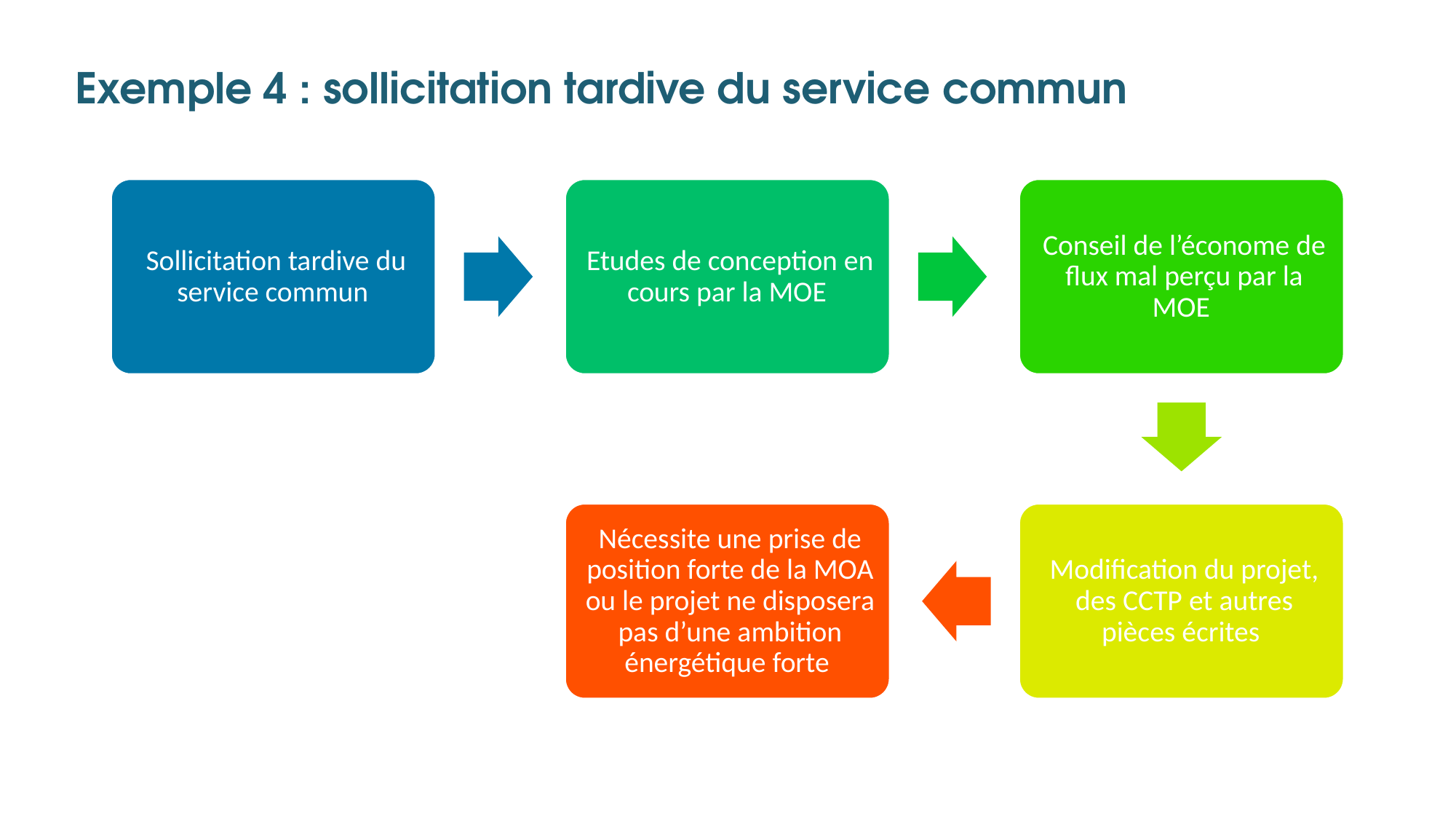

# Exemple 4 : sollicitation tardive du service commun
Sollicitation tardive du service commun

Etudes de conception en cours par la MOE

Conseil de l’économe de flux mal perçu par la MOE

Modification du projet, des CCTP et autres pièces écrites

Nécessite une prise de position forte de la MOA ou le projet ne disposera pas d’une ambition énergétique forte
23